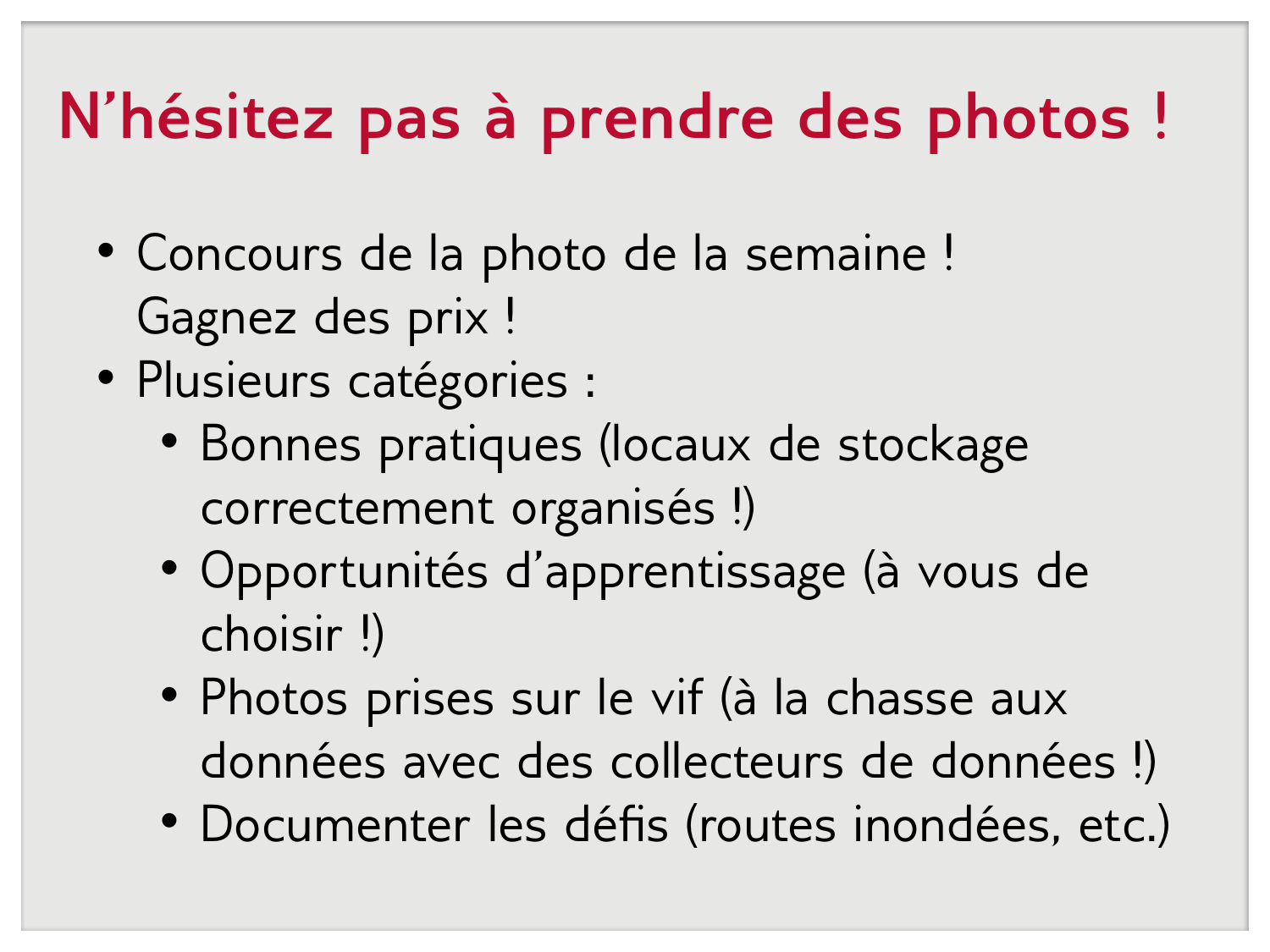

# N’hésitez pas à prendre des photos !
Concours de la photo de la semaine !
Gagnez des prix !
Plusieurs catégories :
Bonnes pratiques (locaux de stockage correctement organisés !)
Opportunités d’apprentissage (à vous de choisir !)
Photos prises sur le vif (à la chasse aux données avec des collecteurs de données !)
Documenter les défis (routes inondées, etc.)